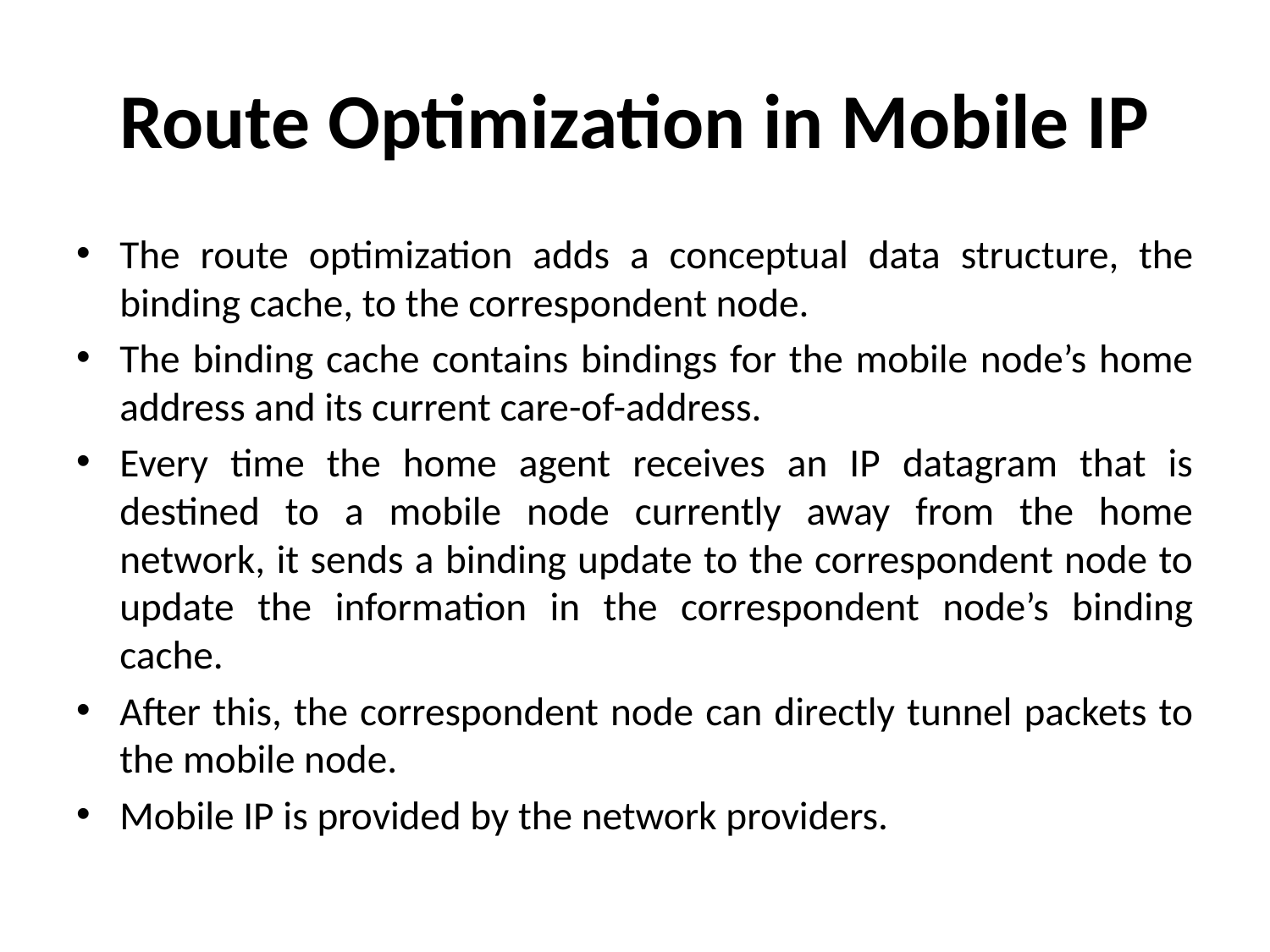

# Route Optimization in Mobile IP
The route optimization adds a conceptual data structure, the binding cache, to the correspondent node.
The binding cache contains bindings for the mobile node’s home address and its current care-of-address.
Every time the home agent receives an IP datagram that is destined to a mobile node currently away from the home network, it sends a binding update to the correspondent node to update the information in the correspondent node’s binding cache.
After this, the correspondent node can directly tunnel packets to the mobile node.
Mobile IP is provided by the network providers.